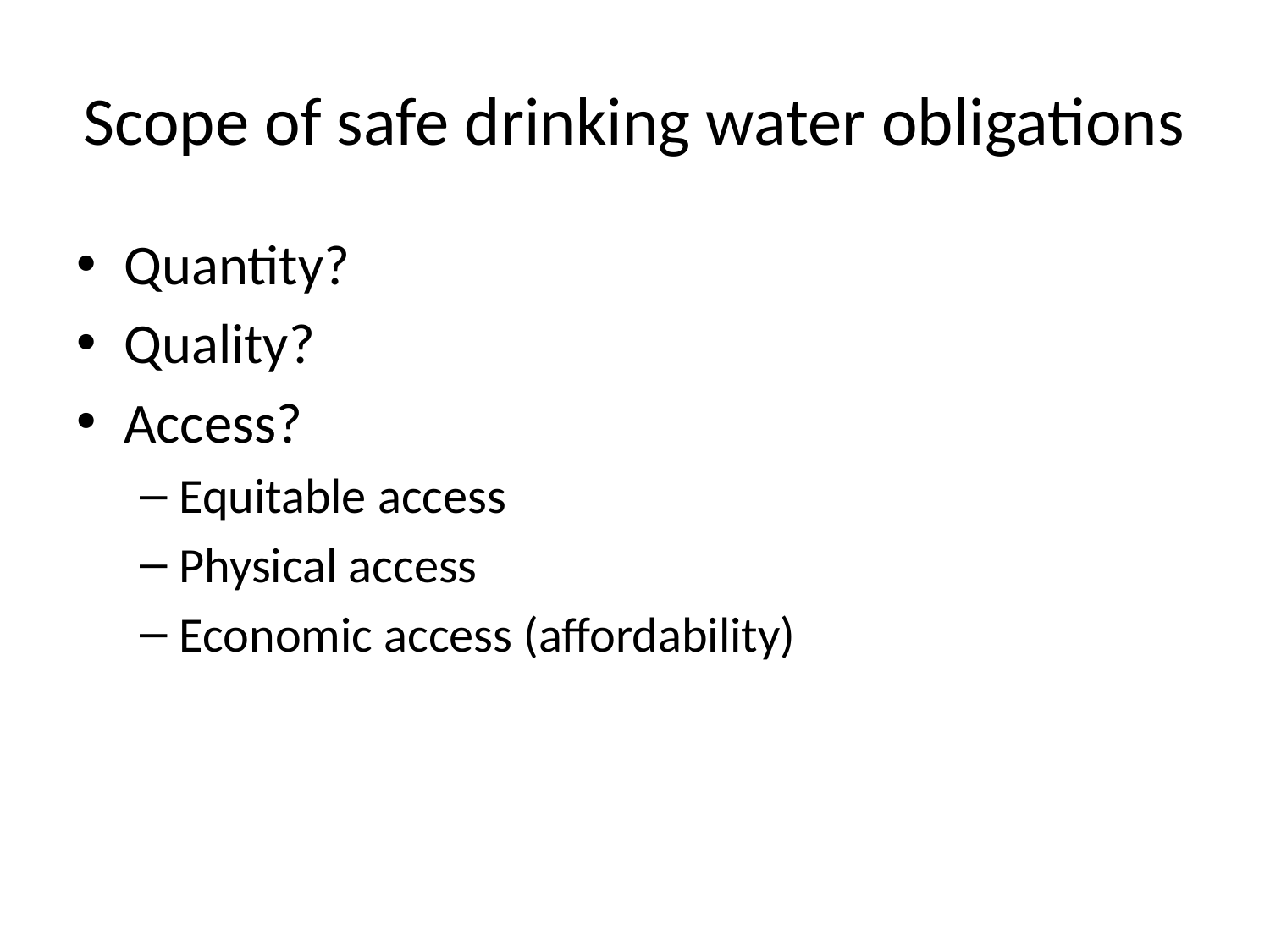

# Scope of safe drinking water obligations
Quantity?
Quality?
Access?
Equitable access
Physical access
Economic access (affordability)